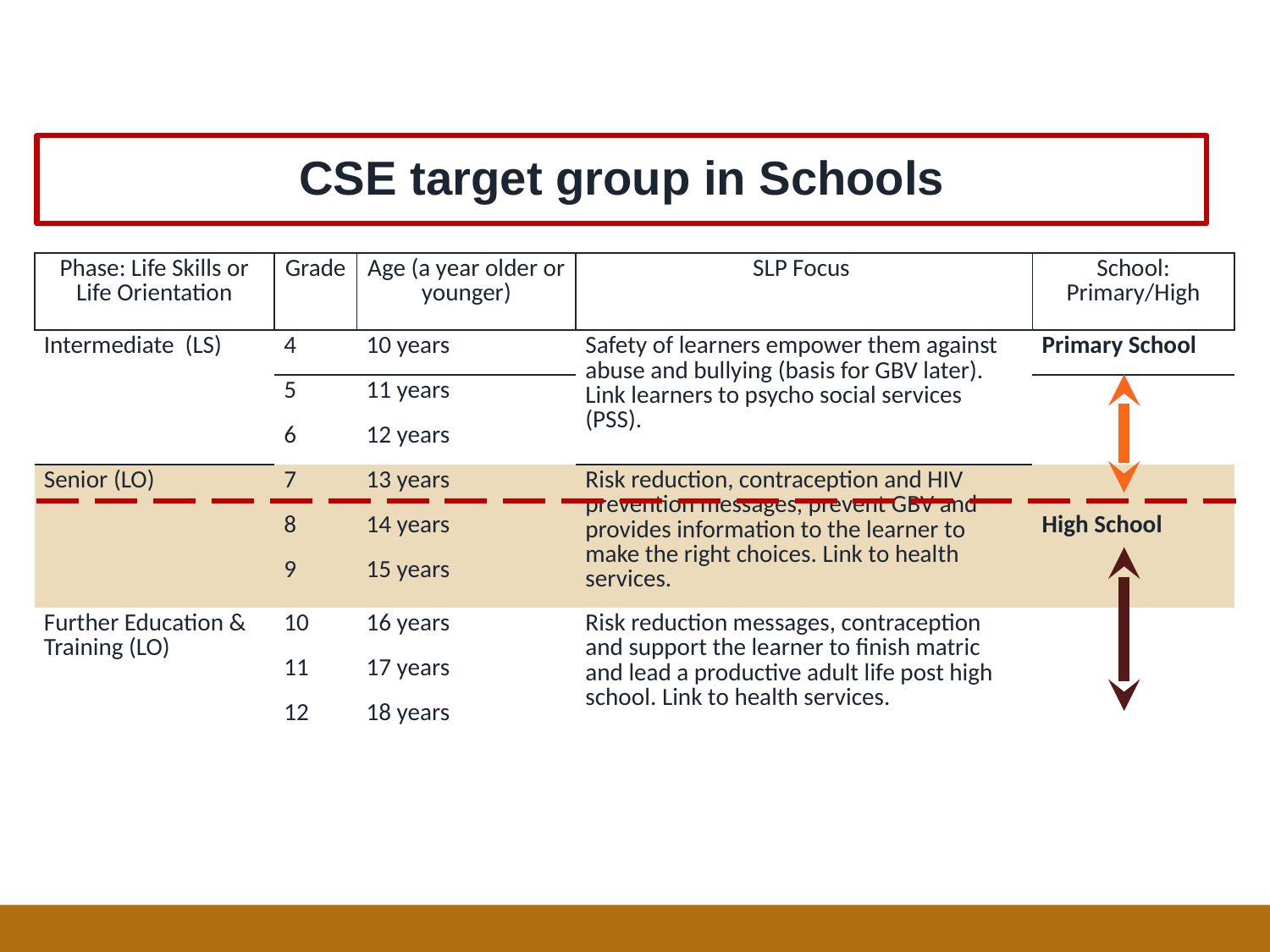

# CSE target group in Schools
| Phase: Life Skills or Life Orientation | Grade | Age (a year older or younger) | SLP Focus | School: Primary/High |
| --- | --- | --- | --- | --- |
| Intermediate (LS) | 4 | 10 years | Safety of learners empower them against abuse and bullying (basis for GBV later). Link learners to psycho social services (PSS). | Primary School |
|  | 5 | 11 years |  |  |
|  | 6 | 12 years |  |  |
| Senior (LO) | 7 | 13 years | Risk reduction, contraception and HIV prevention messages, prevent GBV and provides information to the learner to make the right choices. Link to health services. |  |
|  | 8 | 14 years |  | High School |
|  | 9 | 15 years |  |  |
| Further Education & Training (LO) | 10 | 16 years | Risk reduction messages, contraception and support the learner to finish matric and lead a productive adult life post high school. Link to health services. |  |
|  | 11 | 17 years |  |  |
|  | 12 | 18 years |  |  |
14
[ South Africa School-Based Sexuality and HIV Prevention Education Activity ]